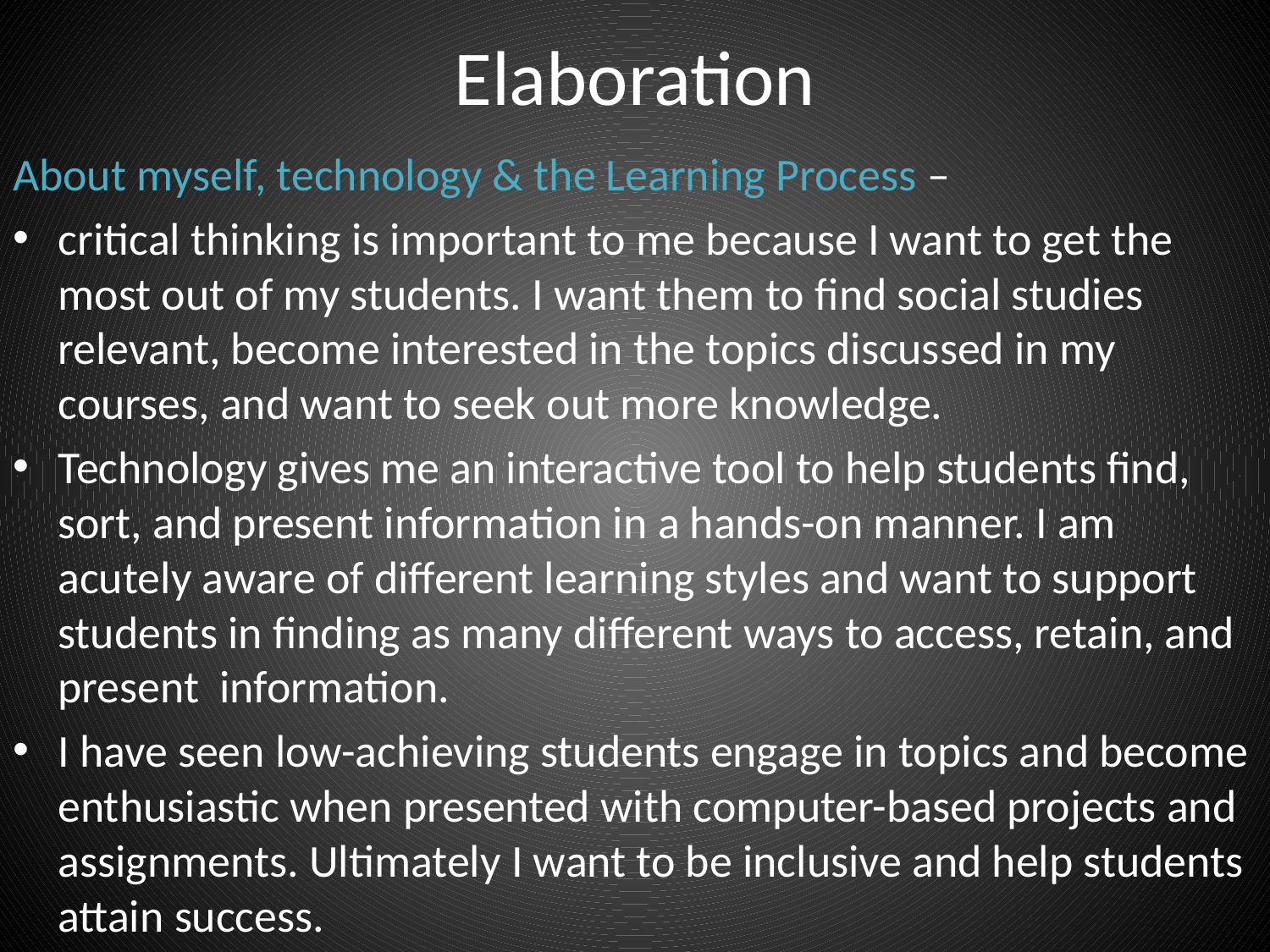

# Elaboration
About myself, technology & the Learning Process –
critical thinking is important to me because I want to get the most out of my students. I want them to find social studies relevant, become interested in the topics discussed in my courses, and want to seek out more knowledge.
Technology gives me an interactive tool to help students find, sort, and present information in a hands-on manner. I am acutely aware of different learning styles and want to support students in finding as many different ways to access, retain, and present  information.
I have seen low-achieving students engage in topics and become enthusiastic when presented with computer-based projects and assignments. Ultimately I want to be inclusive and help students attain success.